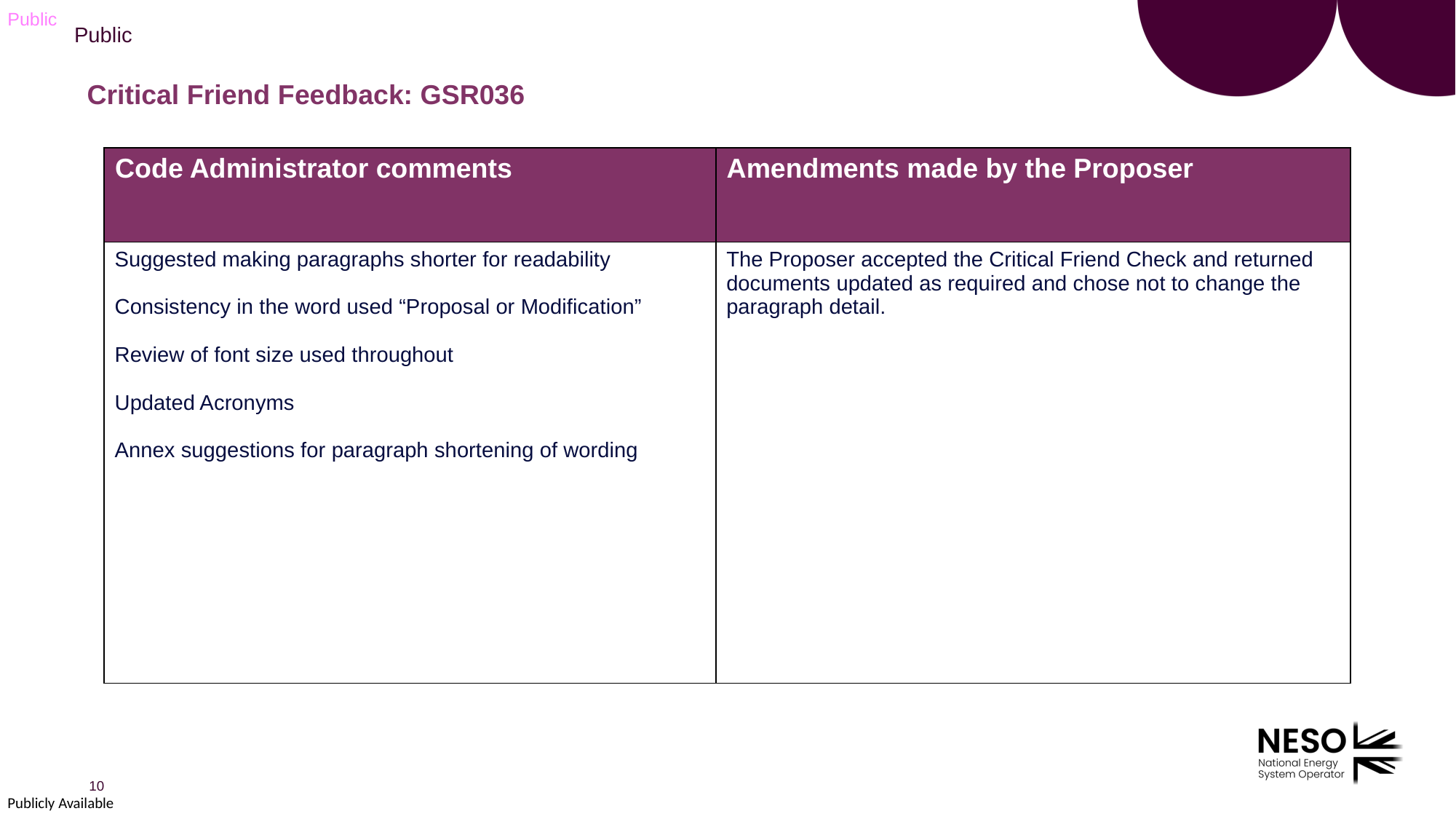

# Critical Friend Feedback: GSR036
| Code Administrator comments | Amendments made by the Proposer |
| --- | --- |
| Suggested making paragraphs shorter for readability Consistency in the word used “Proposal or Modification” Review of font size used throughout Updated Acronyms Annex suggestions for paragraph shortening of wording | ​The Proposer accepted the Critical Friend Check and returned documents updated as required and chose not to change the paragraph detail. |